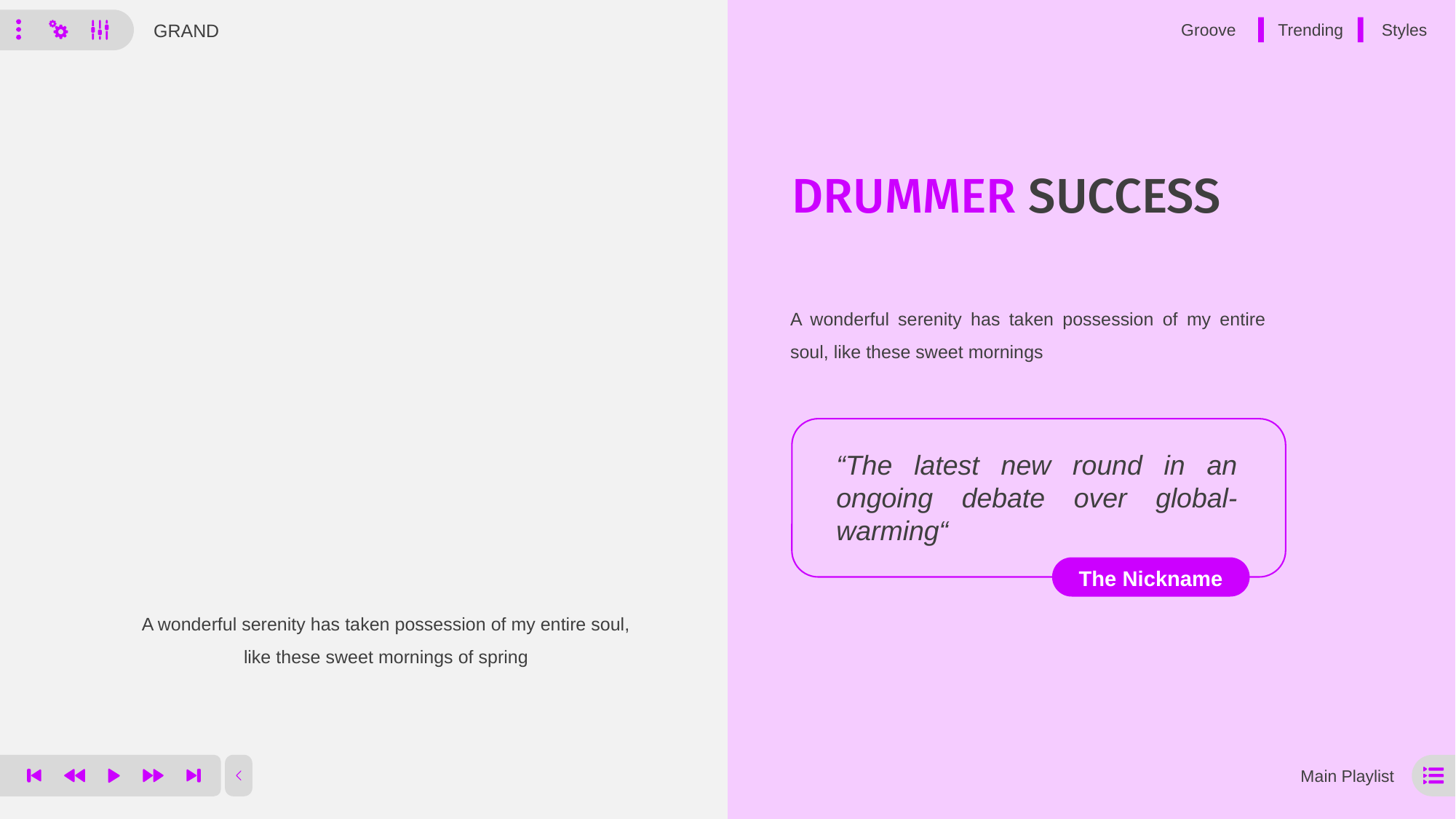

GRAND
Groove
Trending
Styles

DRUMMER SUCCESS
A wonderful serenity has taken possession of my entire soul, like these sweet mornings

“The latest new round in an ongoing debate over global-warming“

The Nickname
A wonderful serenity has taken possession of my entire soul, like these sweet mornings of spring

Main Playlist